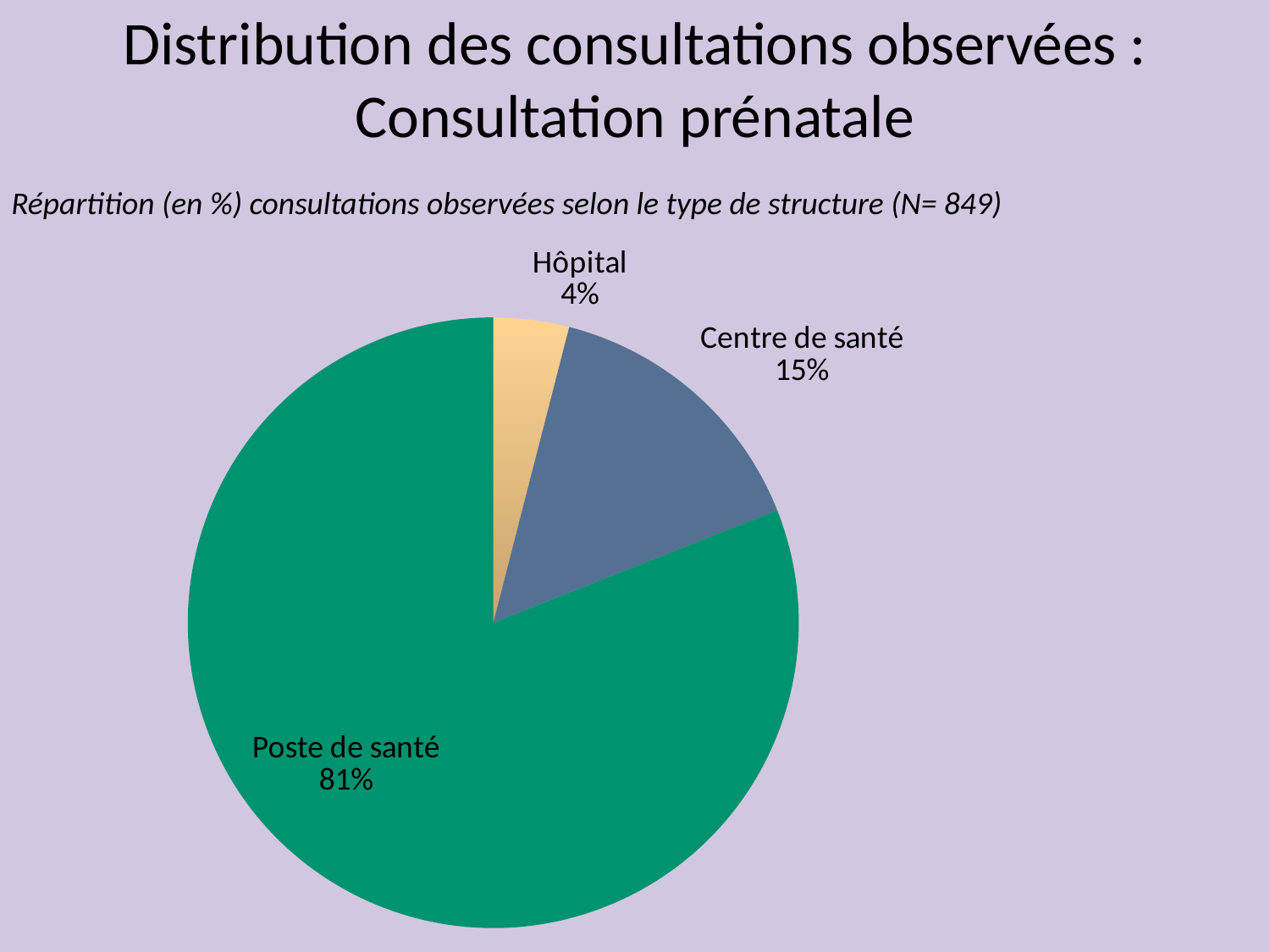

Distribution des consultations observées :
Consultation prénatale
Répartition (en %) consultations observées selon le type de structure (N= 849)

### Chart

| Category | Sales |
|---|---|
| Hôpital | 4.0 |
| Centre de santé | 15.0 |
| Poste de santé | 81.0 |